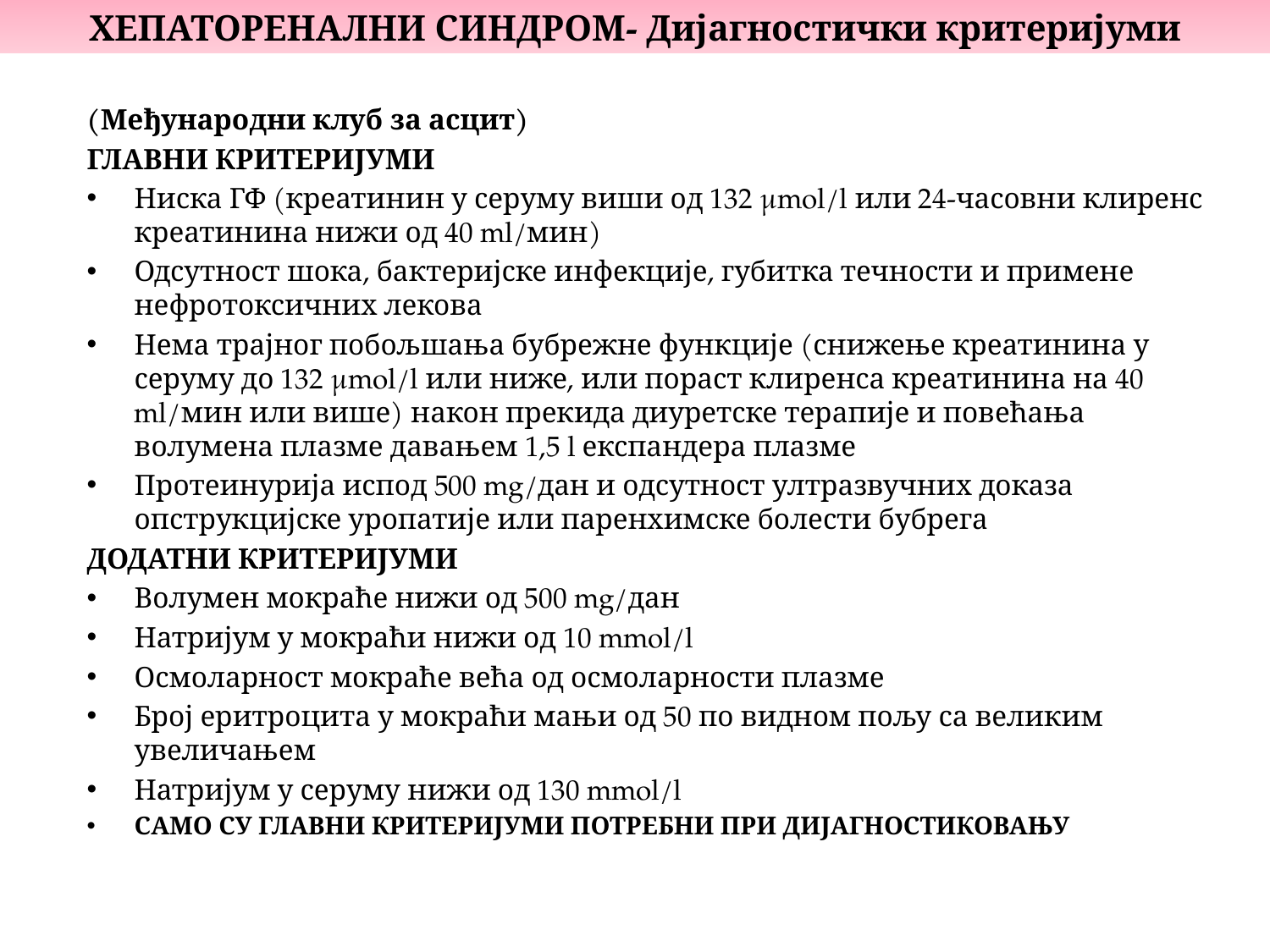

ХЕПАТОРЕНАЛНИ СИНДРОМ- Дијагностички критеријуми
(Међународни клуб за асцит)
ГЛАВНИ КРИТЕРИЈУМИ
Ниска ГФ (креатинин у серуму виши од 132 μmol/l или 24-часовни клиренс креатинина нижи од 40 ml/мин)
Одсутност шока, бактеријске инфекције, губитка течности и примене нефротоксичних лекова
Нема трајног побољшања бубрежне функције (снижење креатинина у серуму до 132 μmol/l или ниже, или пораст клиренса креатинина на 40 ml/мин или више) након прекида диуретске терапије и повећања волумена плазме давањем 1,5 l експандера плазме
Протеинурија испод 500 mg/дан и одсутност ултразвучних доказа опструкцијске уропатије или паренхимске болести бубрега
ДОДАТНИ КРИТЕРИЈУМИ
Волумен мокраће нижи од 500 mg/дан
Натријум у мокраћи нижи од 10 mmol/l
Осмоларност мокраће већа од осмоларности плазме
Број еритроцита у мокраћи мањи од 50 по видном пољу са великим увеличањем
Натријум у серуму нижи од 130 mmol/l
САМО СУ ГЛАВНИ КРИТЕРИЈУМИ ПОТРЕБНИ ПРИ ДИЈАГНОСТИКОВАЊУ